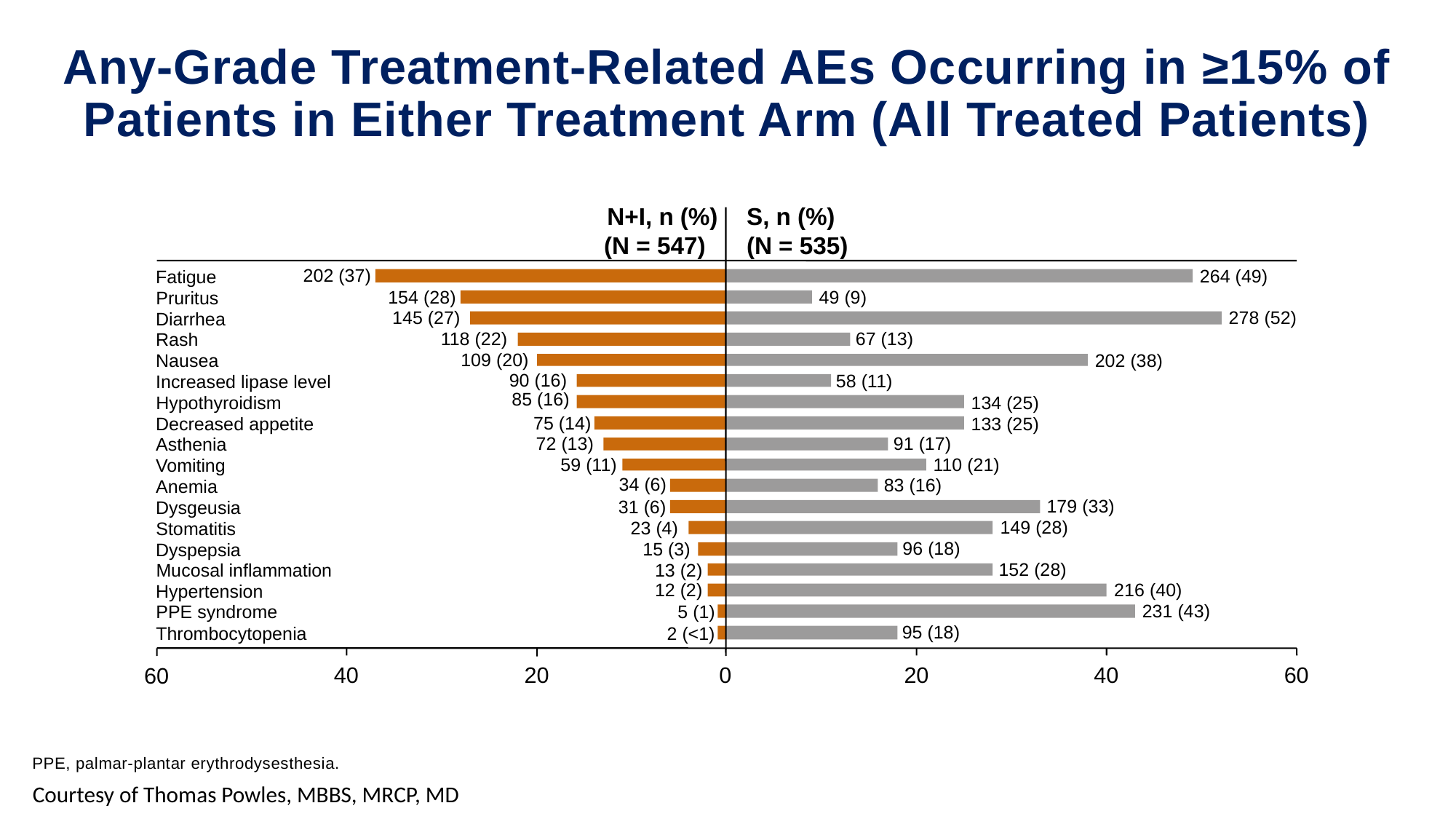

# Any-Grade Treatment-Related AEs Occurring in ≥15% of Patients in Either Treatment Arm (All Treated Patients)
N+I, n (%)
S, n (%)

(N = 547)
(N = 535)

202 (37)
264 (49)
Fatigue

154 (28)
49 (9)
Pruritus

145 (27)
278 (52)
Diarrhea

118 (22)
67 (13)
Rash

109 (20)
202 (38)
Nausea

90 (16)
58 (11)
Increased lipase level

85 (16)
Hypothyroidism
134 (25)

75 (14)
Decreased appetite
133 (25)

72 (13)
91 (17)
Asthenia

59 (11)
110 (21)
Vomiting

34 (6)
83 (16)
Anemia

179 (33)
31 (6)
Dysgeusia

149 (28)
23 (4)
Stomatitis

96 (18)
15 (3)
Dyspepsia

152 (28)
Mucosal inflammation
13 (2)

216 (40)
12 (2)
Hypertension

231 (43)
PPE syndrome
5 (1)

95 (18)
Thrombocytopenia
2 (<1)

40
20
0
20
40
60
60
PPE, palmar-plantar erythrodysesthesia.
Courtesy of Thomas Powles, MBBS, MRCP, MD